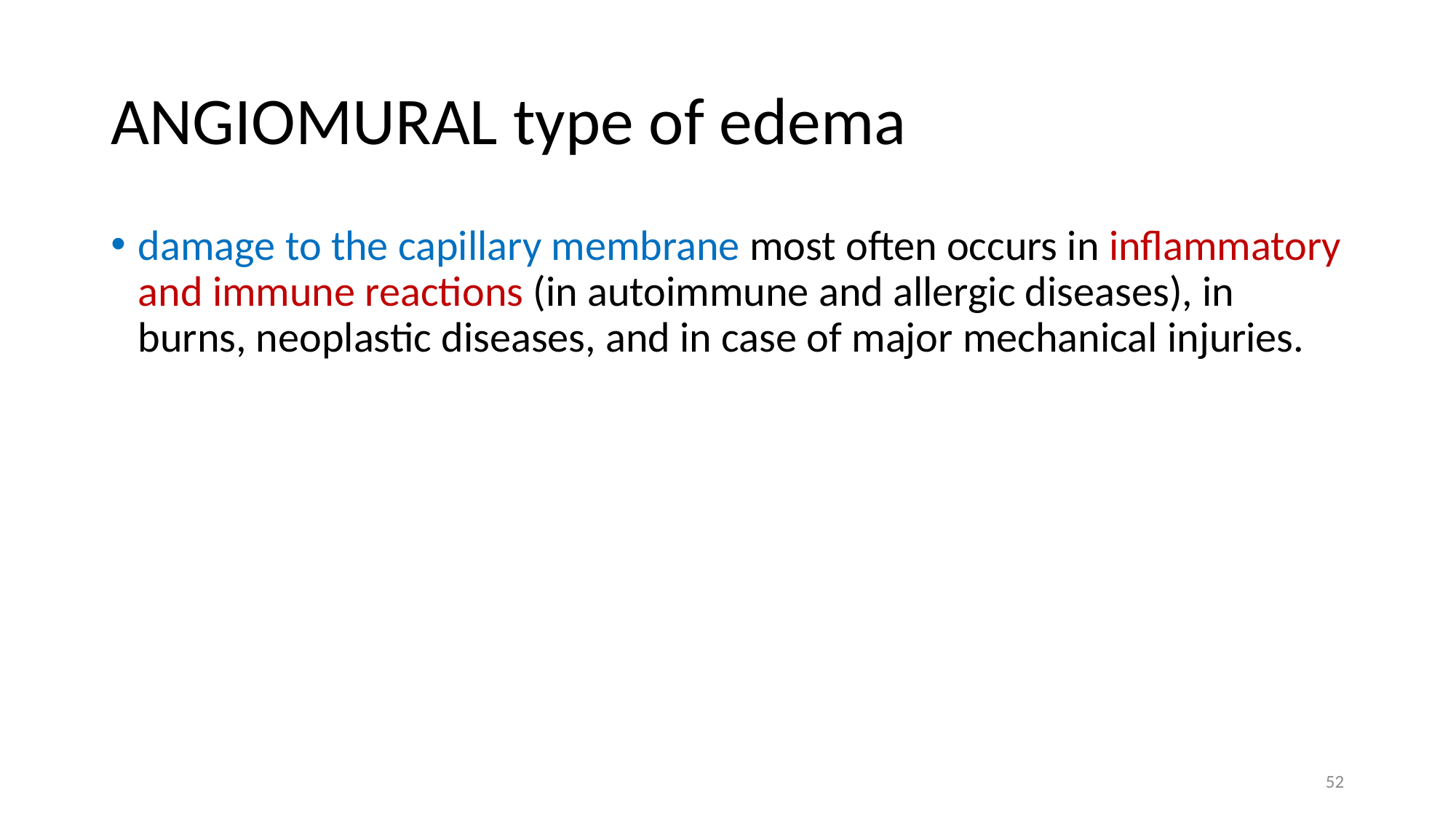

# ANGIOMURAL type of edema
damage to the capillary membrane most often occurs in inflammatory and immune reactions (in autoimmune and allergic diseases), in burns, neoplastic diseases, and in case of major mechanical injuries.
52